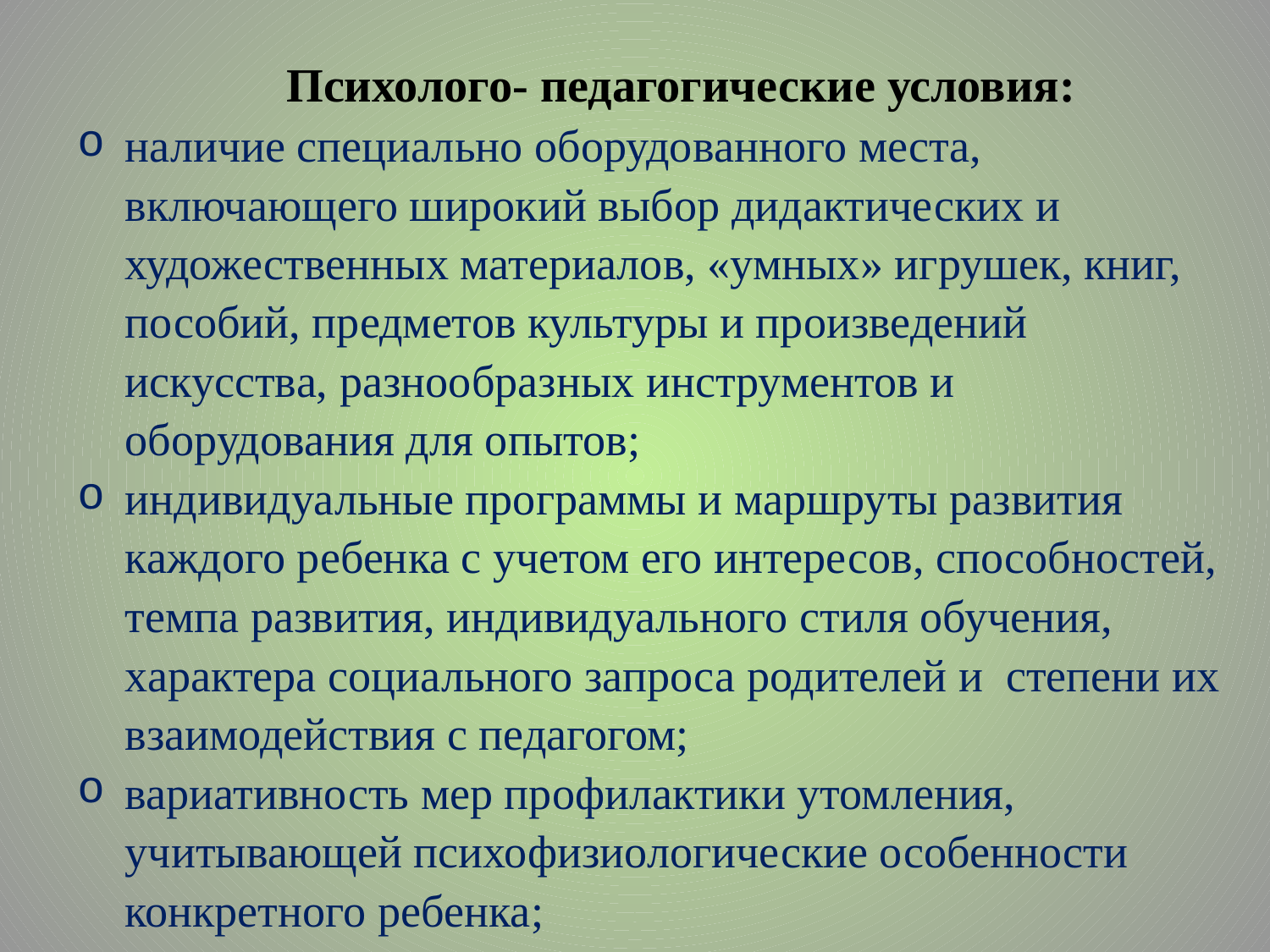

# Психолого- педагогические условия:
наличие специально оборудованного места, включающего широкий выбор дидактических и художественных материалов, «умных» игрушек, книг, пособий, предметов культуры и произведений искусства, разнообразных инструментов и оборудования для опытов;
индивидуальные программы и маршруты развития каждого ребенка с учетом его интересов, способностей, темпа развития, индивидуального стиля обучения, характера социального запроса родителей и  степени их взаимодействия с педагогом;
вариативность мер профилактики утомления, учитывающей психофизиологические особенности конкретного ребенка;